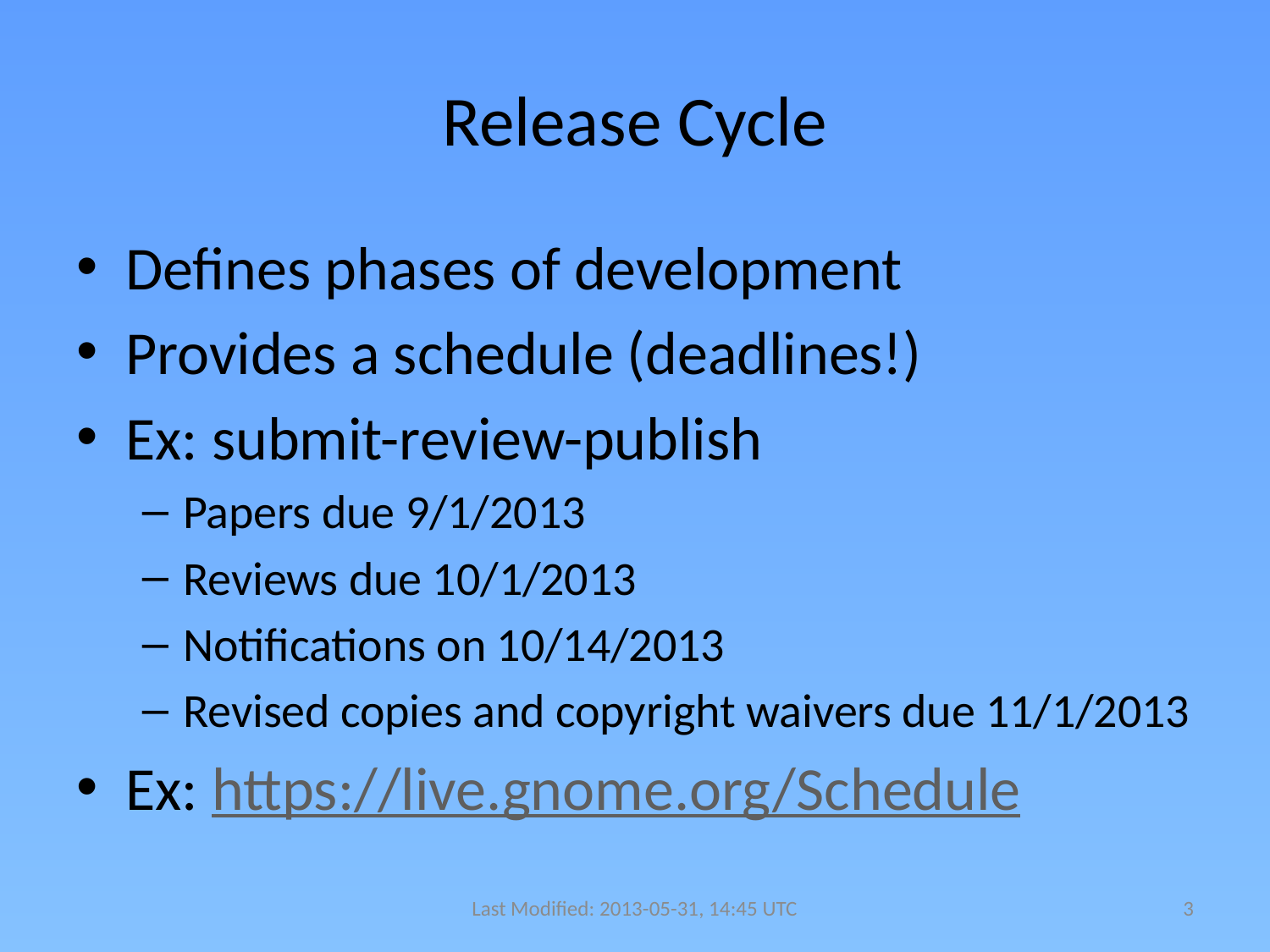

# Release Cycle
Defines phases of development
Provides a schedule (deadlines!)
Ex: submit-review-publish
Papers due 9/1/2013
Reviews due 10/1/2013
Notifications on 10/14/2013
Revised copies and copyright waivers due 11/1/2013
Ex: https://live.gnome.org/Schedule
Last Modified: 2013-05-31, 14:45 UTC
3